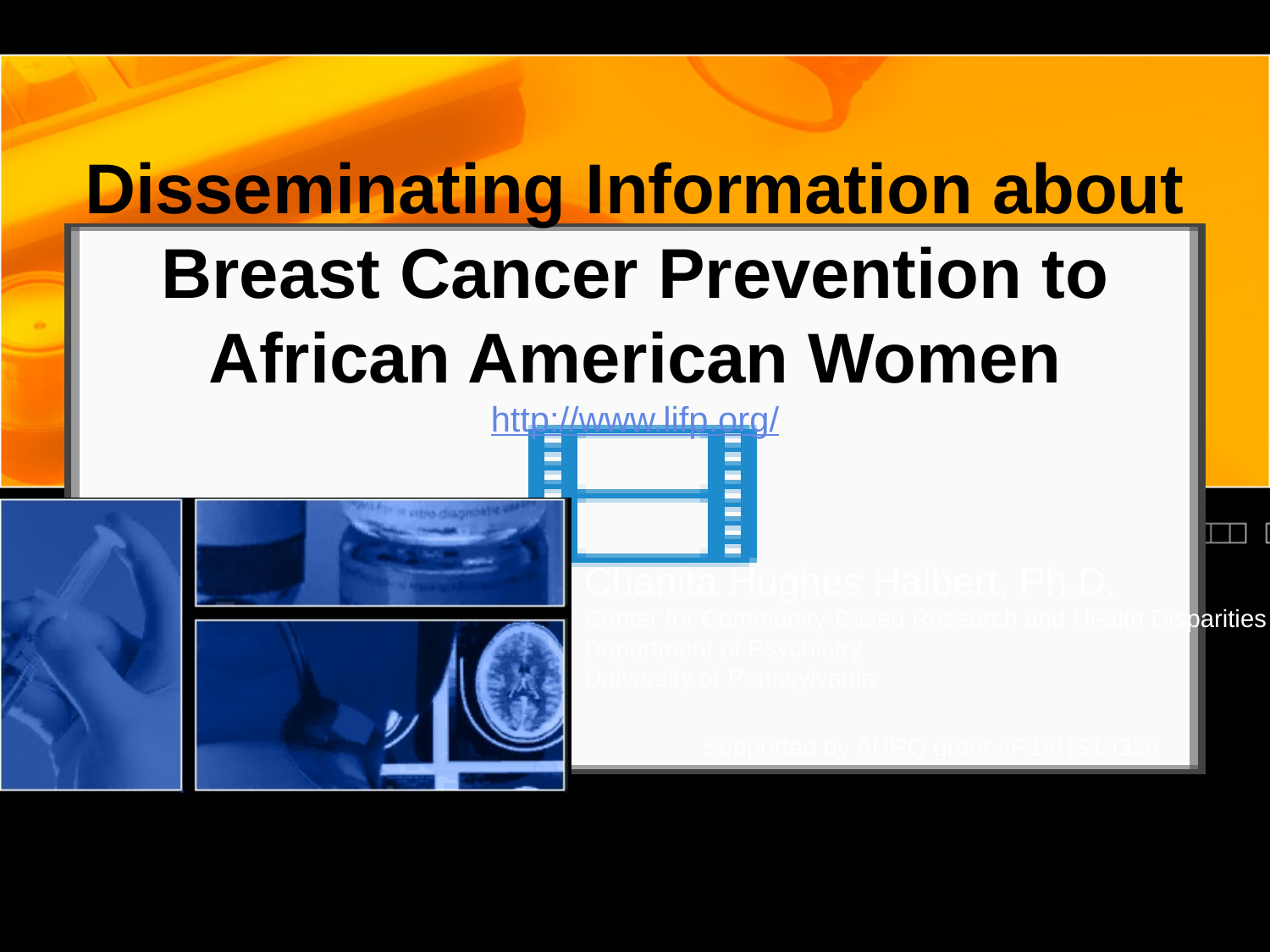

# Disseminating Information about Breast Cancer Prevention to African American Women http://www.lifp.org/
Chanita Hughes Halbert, Ph.D.
Center for Community-Based Research and Health Disparities
Department of Psychiatry
University of Pennsylvania

Supported by AHRQ grant #R18HS19339